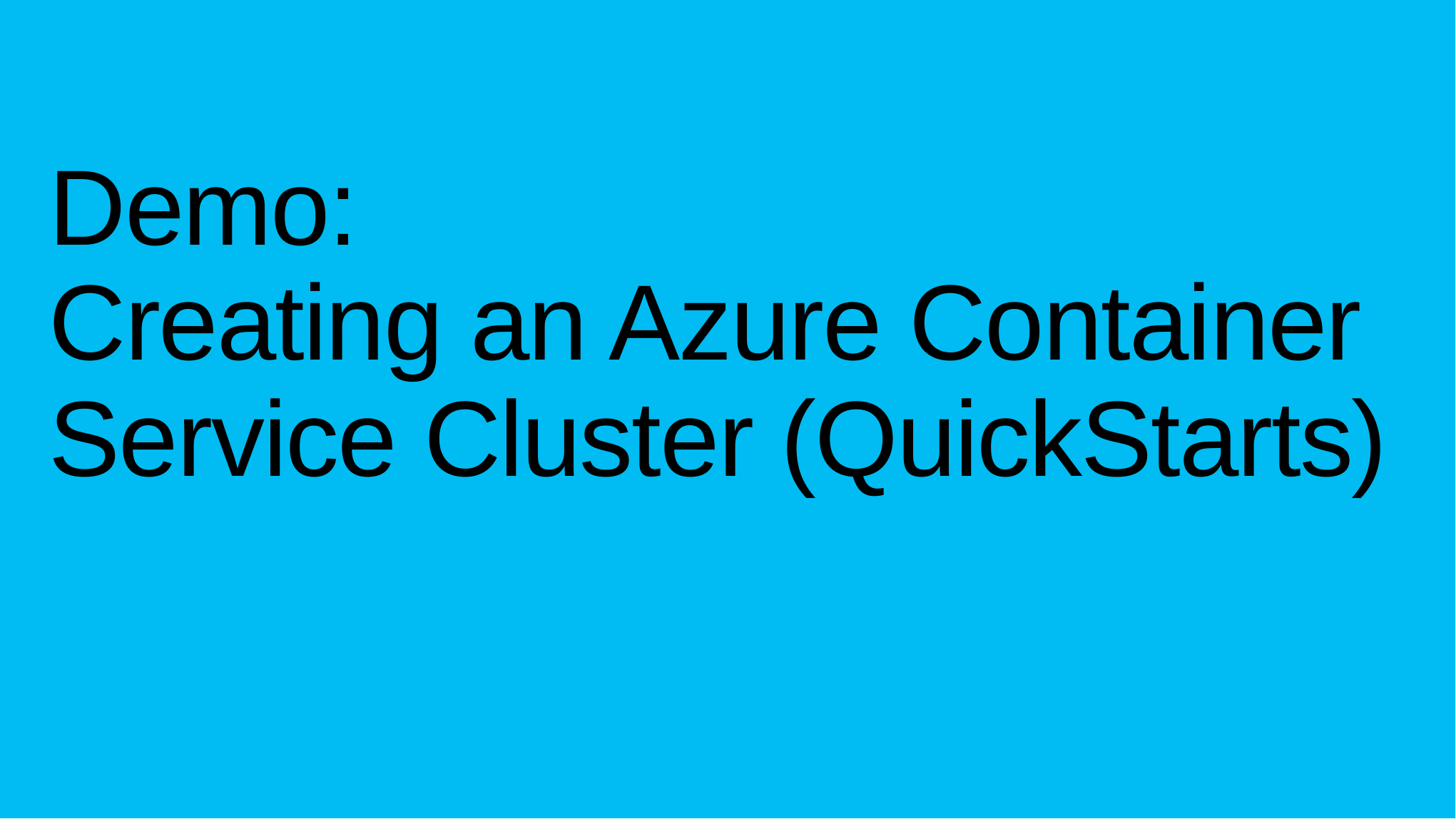

# Demo: Creating an Azure Container Service Cluster (QuickStarts)